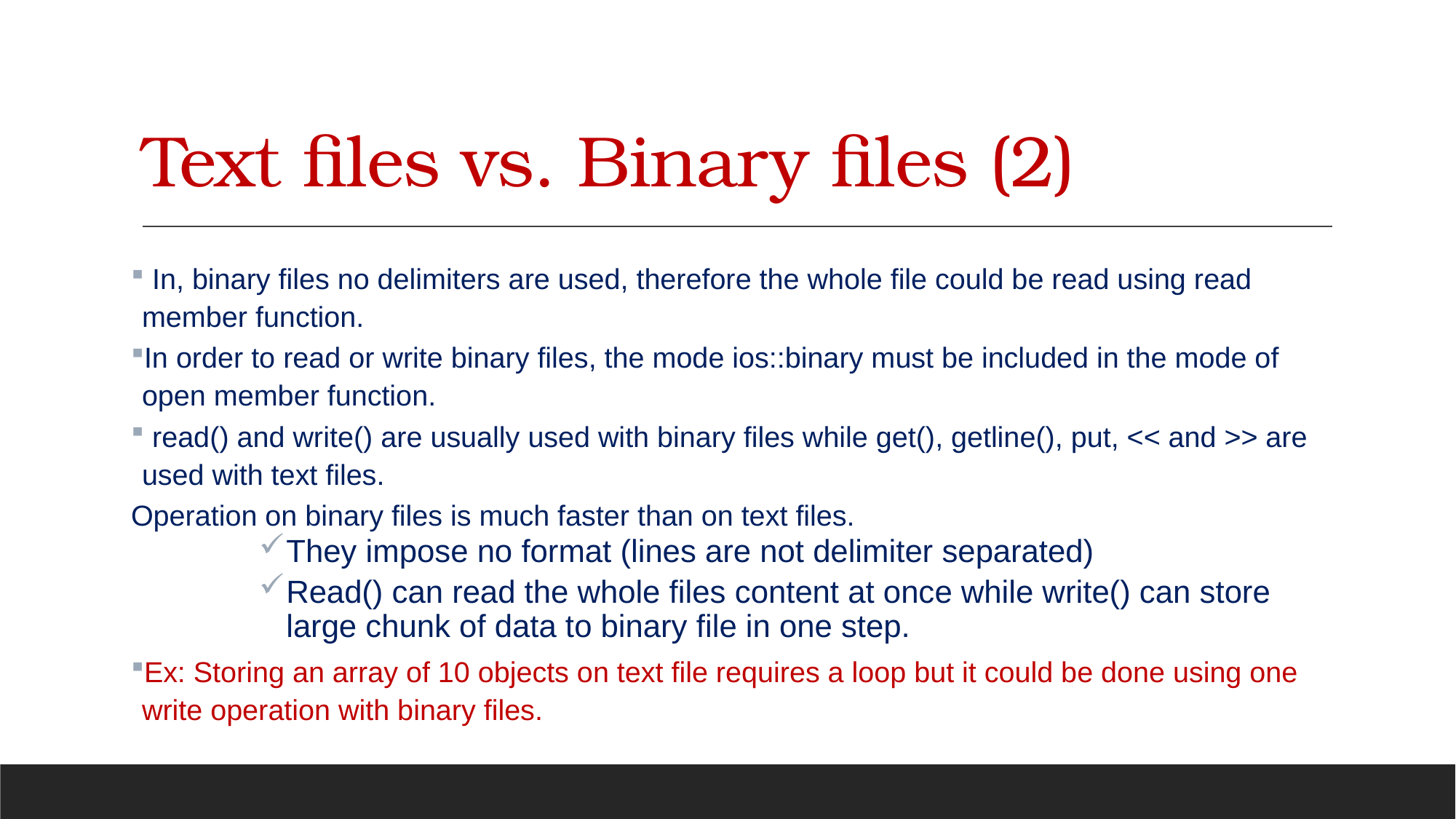

# Text files vs. Binary files (2)
 In, binary files no delimiters are used, therefore the whole file could be read using read member function.
In order to read or write binary files, the mode ios::binary must be included in the mode of open member function.
 read() and write() are usually used with binary files while get(), getline(), put, << and >> are used with text files.
Operation on binary files is much faster than on text files.
They impose no format (lines are not delimiter separated)
Read() can read the whole files content at once while write() can store large chunk of data to binary file in one step.
Ex: Storing an array of 10 objects on text file requires a loop but it could be done using one write operation with binary files.